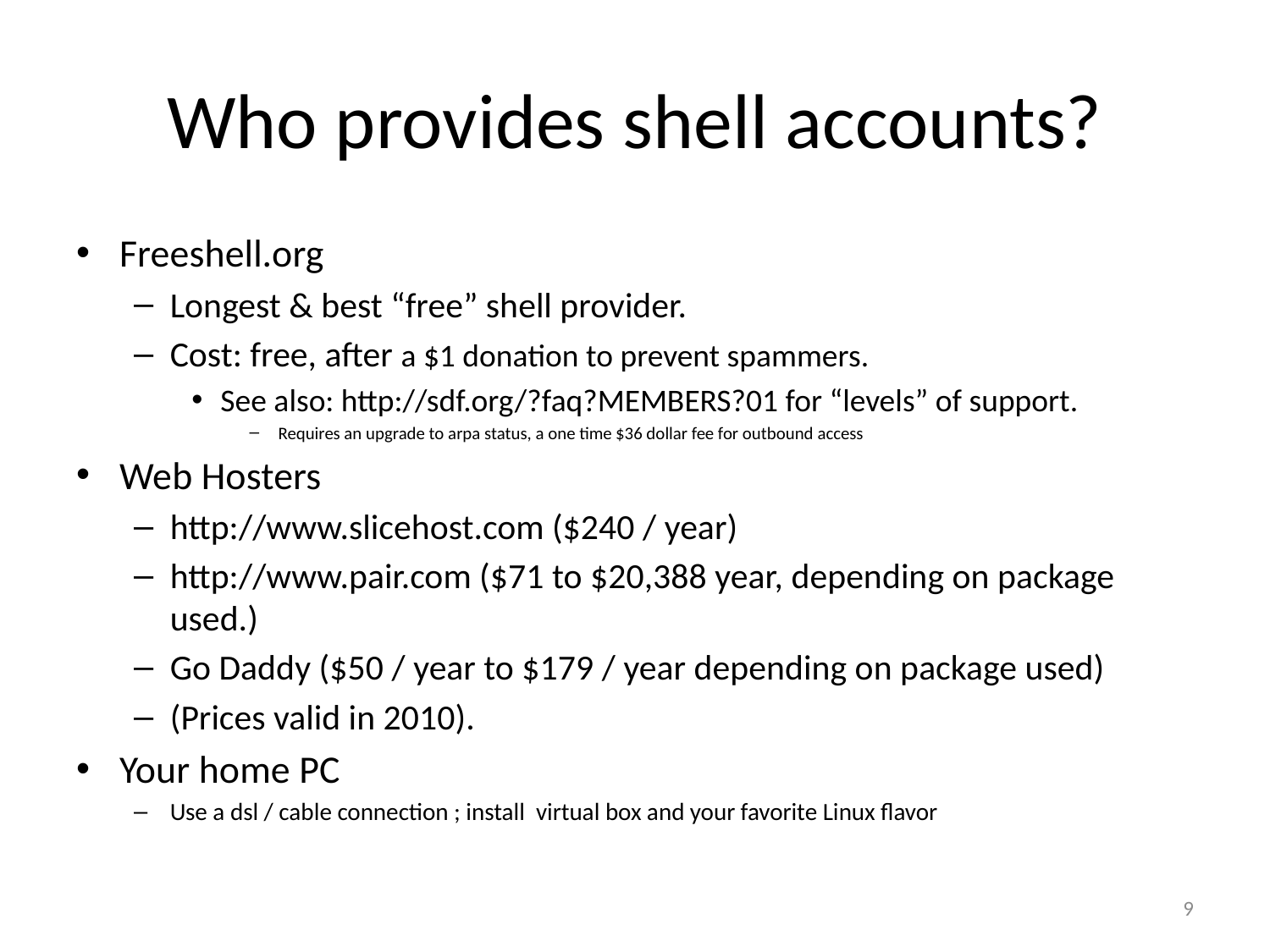

# Who provides shell accounts?
Freeshell.org
Longest & best “free” shell provider.
Cost: free, after a $1 donation to prevent spammers.
See also: http://sdf.org/?faq?MEMBERS?01 for “levels” of support.
Requires an upgrade to arpa status, a one time $36 dollar fee for outbound access
Web Hosters
http://www.slicehost.com ($240 / year)
http://www.pair.com ($71 to $20,388 year, depending on package used.)
Go Daddy ($50 / year to $179 / year depending on package used)
(Prices valid in 2010).
Your home PC
Use a dsl / cable connection ; install  virtual box and your favorite Linux flavor

9